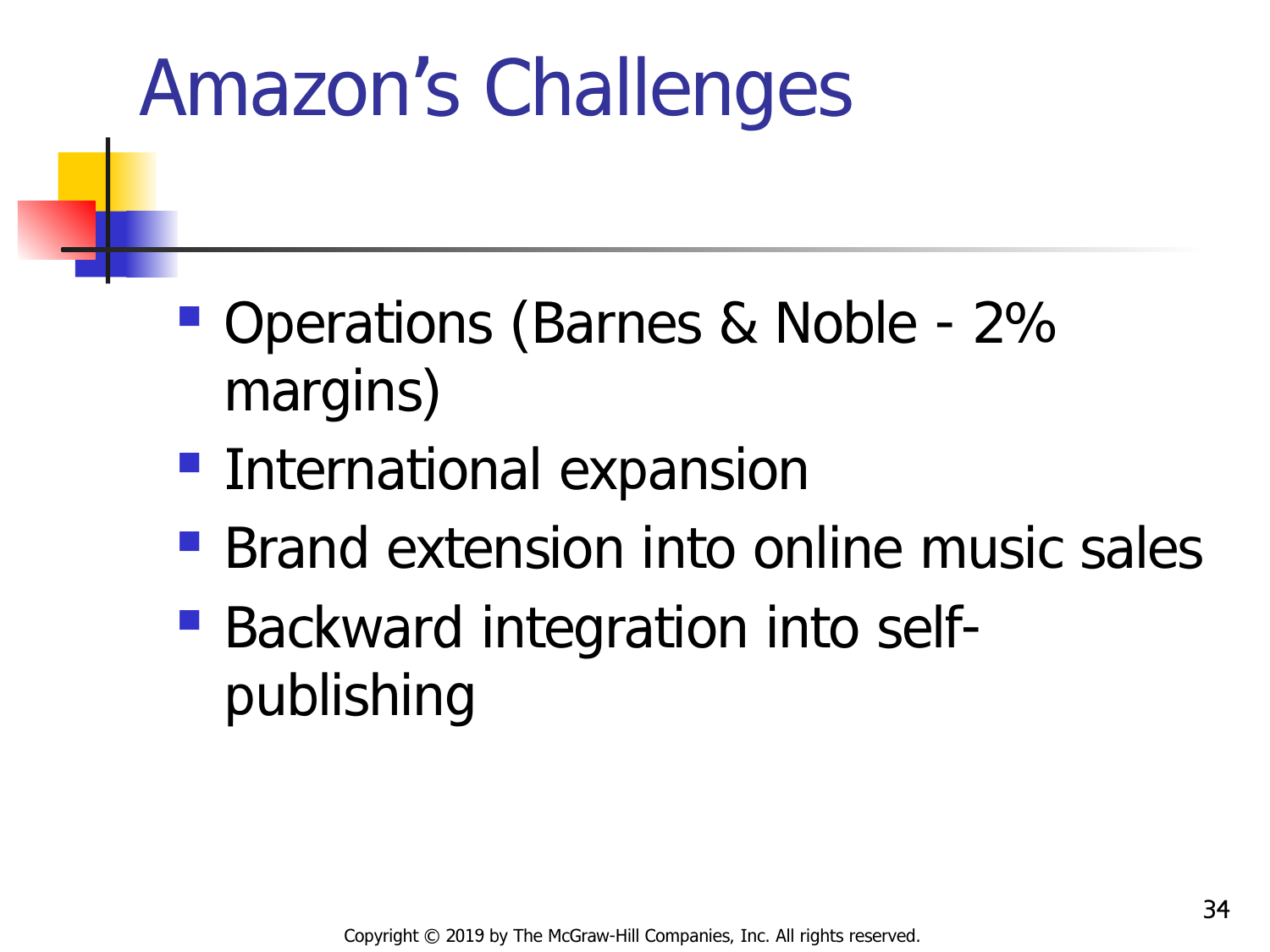

# Amazon’s Challenges
Operations (Barnes & Noble - 2% margins)
International expansion
Brand extension into online music sales
Backward integration into self-publishing

34
Copyright © 2019 by The McGraw-Hill Companies, Inc. All rights reserved.